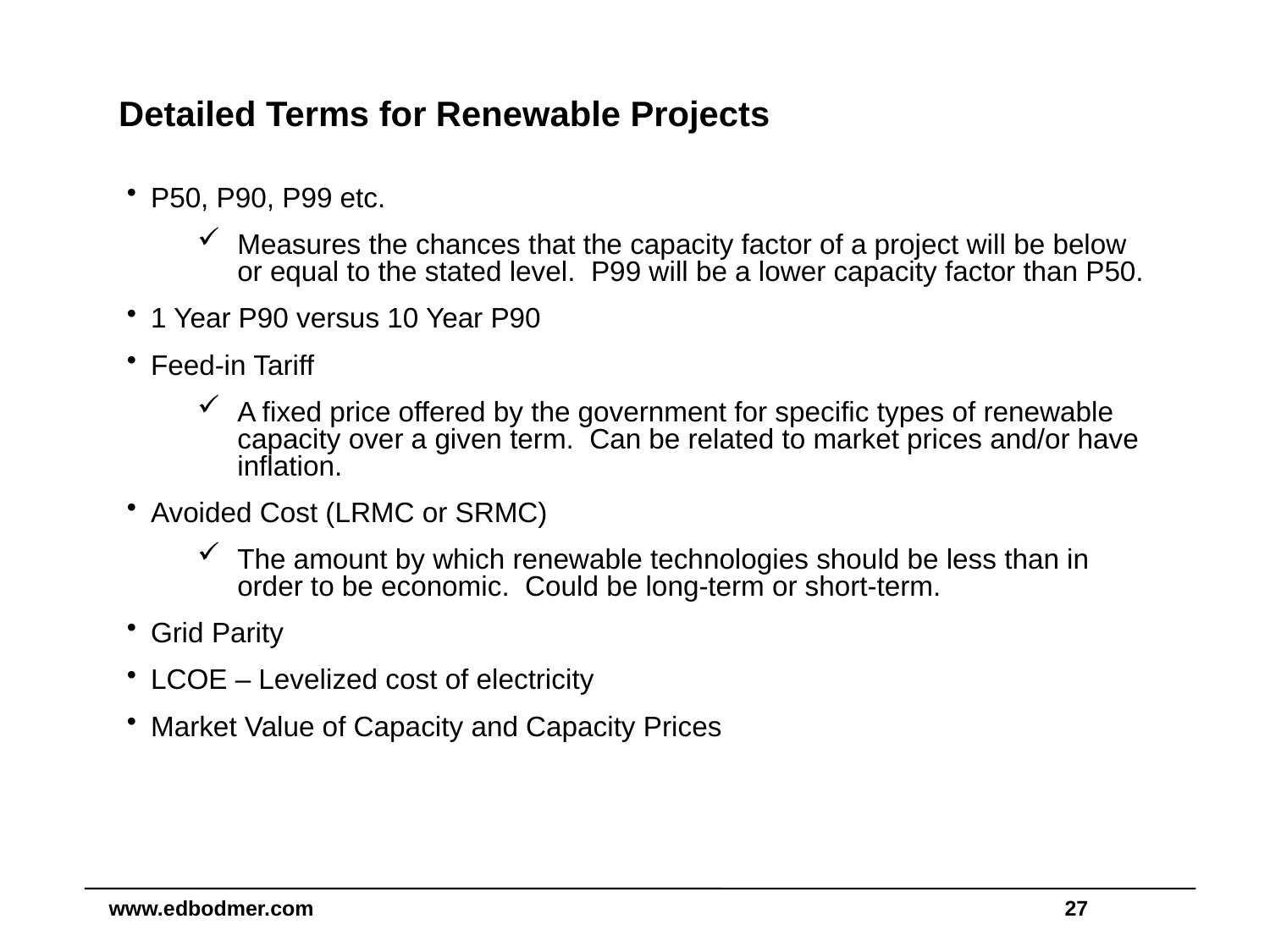

# Detailed Terms for Renewable Projects
P50, P90, P99 etc.
Measures the chances that the capacity factor of a project will be below or equal to the stated level.  P99 will be a lower capacity factor than P50.
1 Year P90 versus 10 Year P90
Feed-in Tariff
A fixed price offered by the government for specific types of renewable capacity over a given term.  Can be related to market prices and/or have inflation.
Avoided Cost (LRMC or SRMC)
The amount by which renewable technologies should be less than in order to be economic.  Could be long-term or short-term.
Grid Parity
LCOE – Levelized cost of electricity
Market Value of Capacity and Capacity Prices